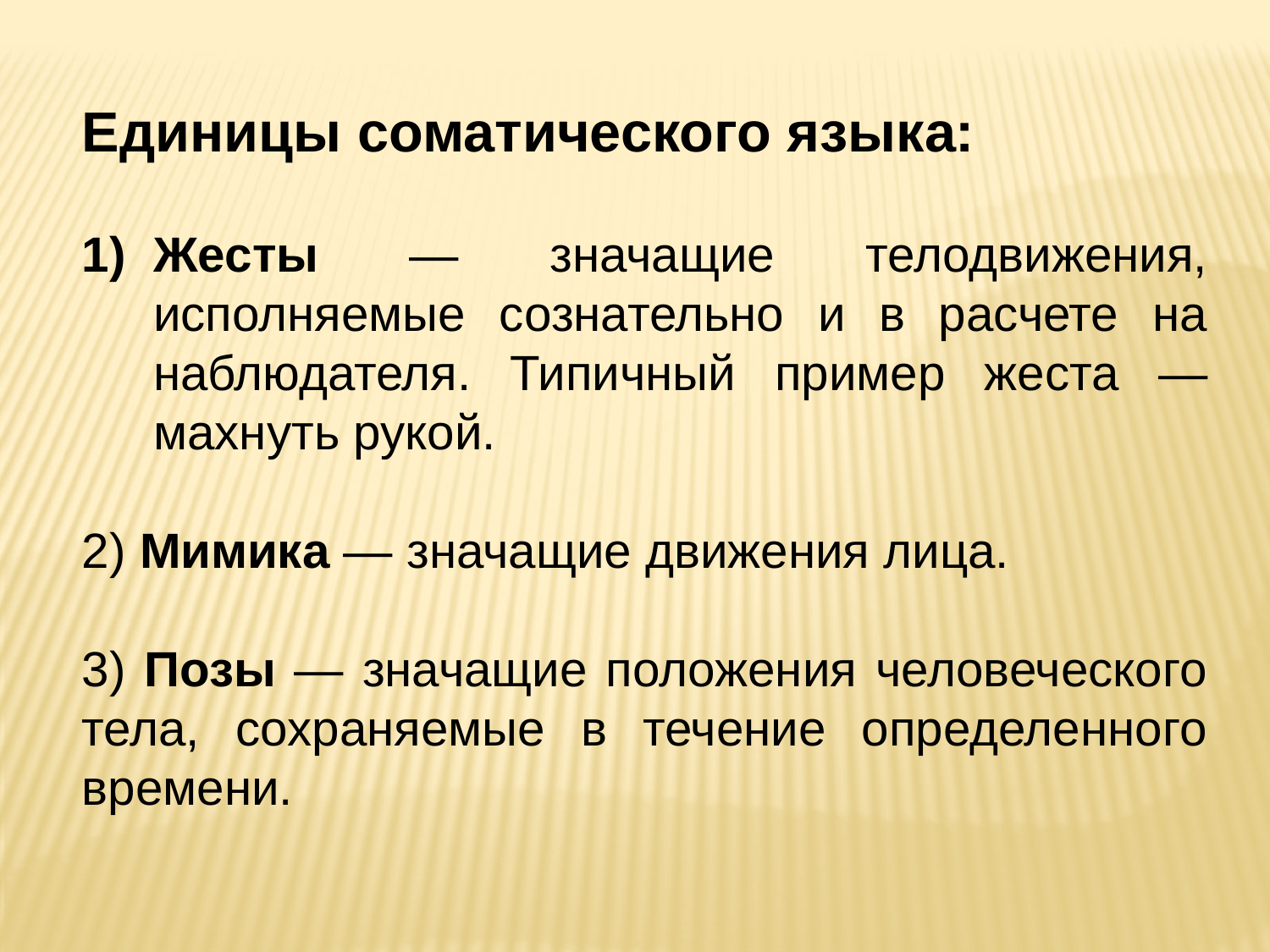

Единицы соматического языка:

Жесты — значащие телодвижения, исполняемые сознательно и в расчете на наблюдателя. Типичный пример жеста — махнуть рукой.

2) Мимика — значащие движения лица.

3) Позы — значащие положения человеческого тела, сохраняемые в течение определенного времени.